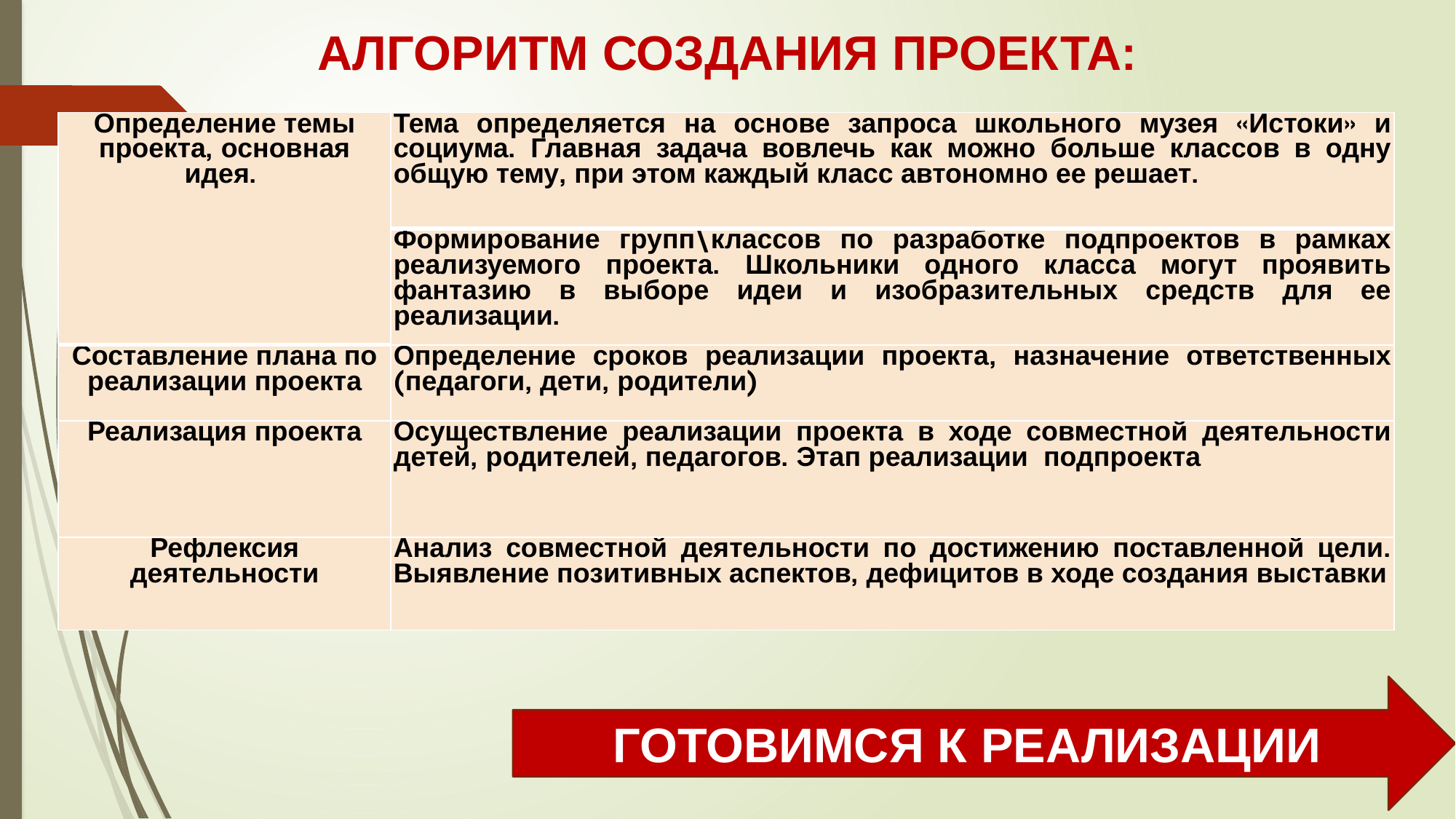

АЛГОРИТМ СОЗДАНИЯ ПРОЕКТА:
| Определение темы проекта, основная идея. | Тема определяется на основе запроса школьного музея «Истоки» и социума. Главная задача вовлечь как можно больше классов в одну общую тему, при этом каждый класс автономно ее решает. |
| --- | --- |
|  | Формирование групп\классов по разработке подпроектов в рамках реализуемого проекта. Школьники одного класса могут проявить фантазию в выборе идеи и изобразительных средств для ее реализации. |
| Составление плана по реализации проекта | Определение сроков реализации проекта, назначение ответственных (педагоги, дети, родители) |
| Реализация проекта | Осуществление реализации проекта в ходе совместной деятельности детей, родителей, педагогов. Этап реализации подпроекта |
| Рефлексия деятельности | Анализ совместной деятельности по достижению поставленной цели. Выявление позитивных аспектов, дефицитов в ходе создания выставки |
ГОТОВИМСЯ К РЕАЛИЗАЦИИ